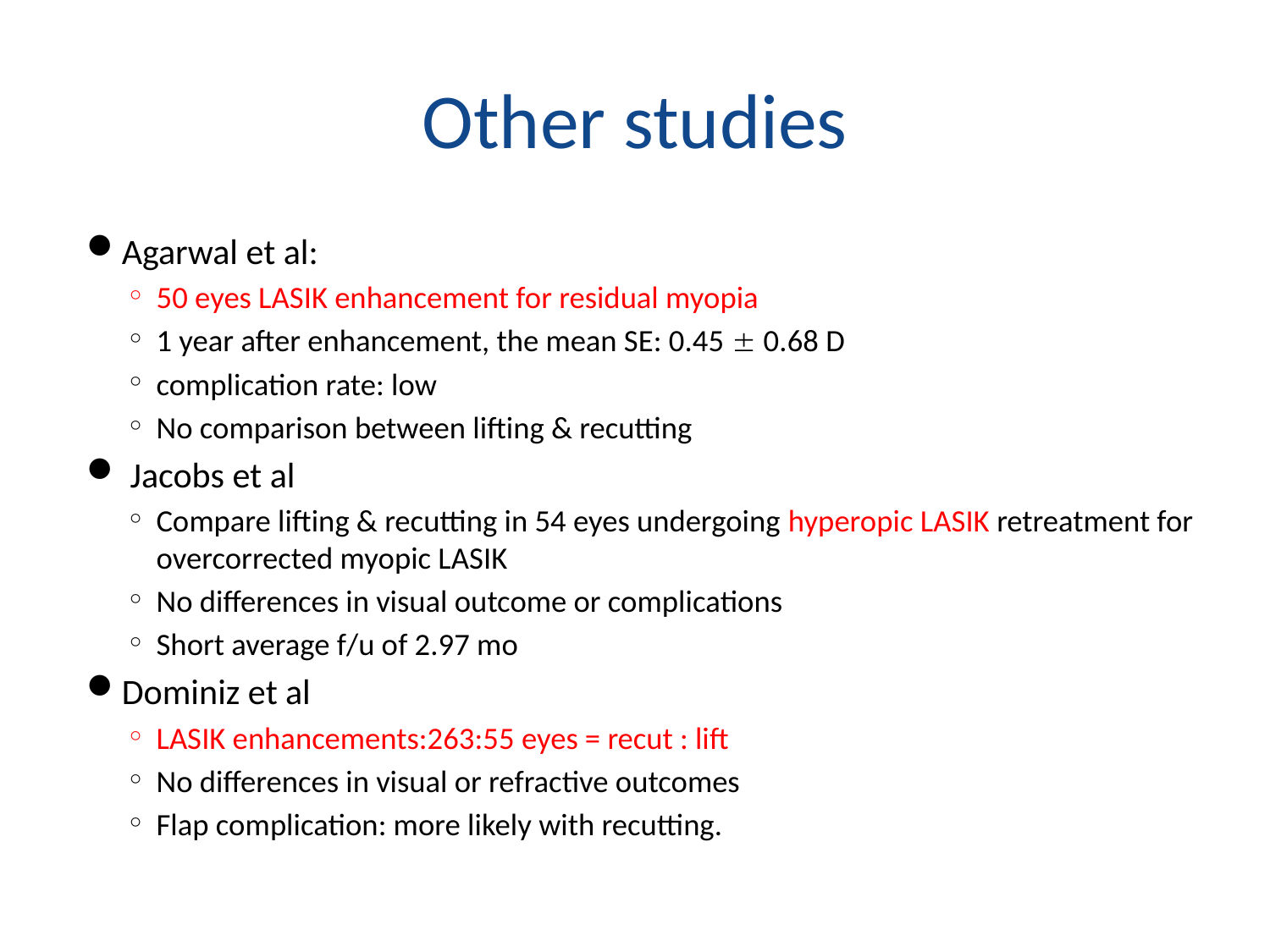

# Other studies
Agarwal et al:
50 eyes LASIK enhancement for residual myopia
1 year after enhancement, the mean SE: 0.45 ± 0.68 D
complication rate: low
No comparison between lifting & recutting
 Jacobs et al
Compare lifting & recutting in 54 eyes undergoing hyperopic LASIK retreatment for overcorrected myopic LASIK
No differences in visual outcome or complications
Short average f/u of 2.97 mo
Dominiz et al
LASIK enhancements:263:55 eyes = recut : lift
No differences in visual or refractive outcomes
Flap complication: more likely with recutting.